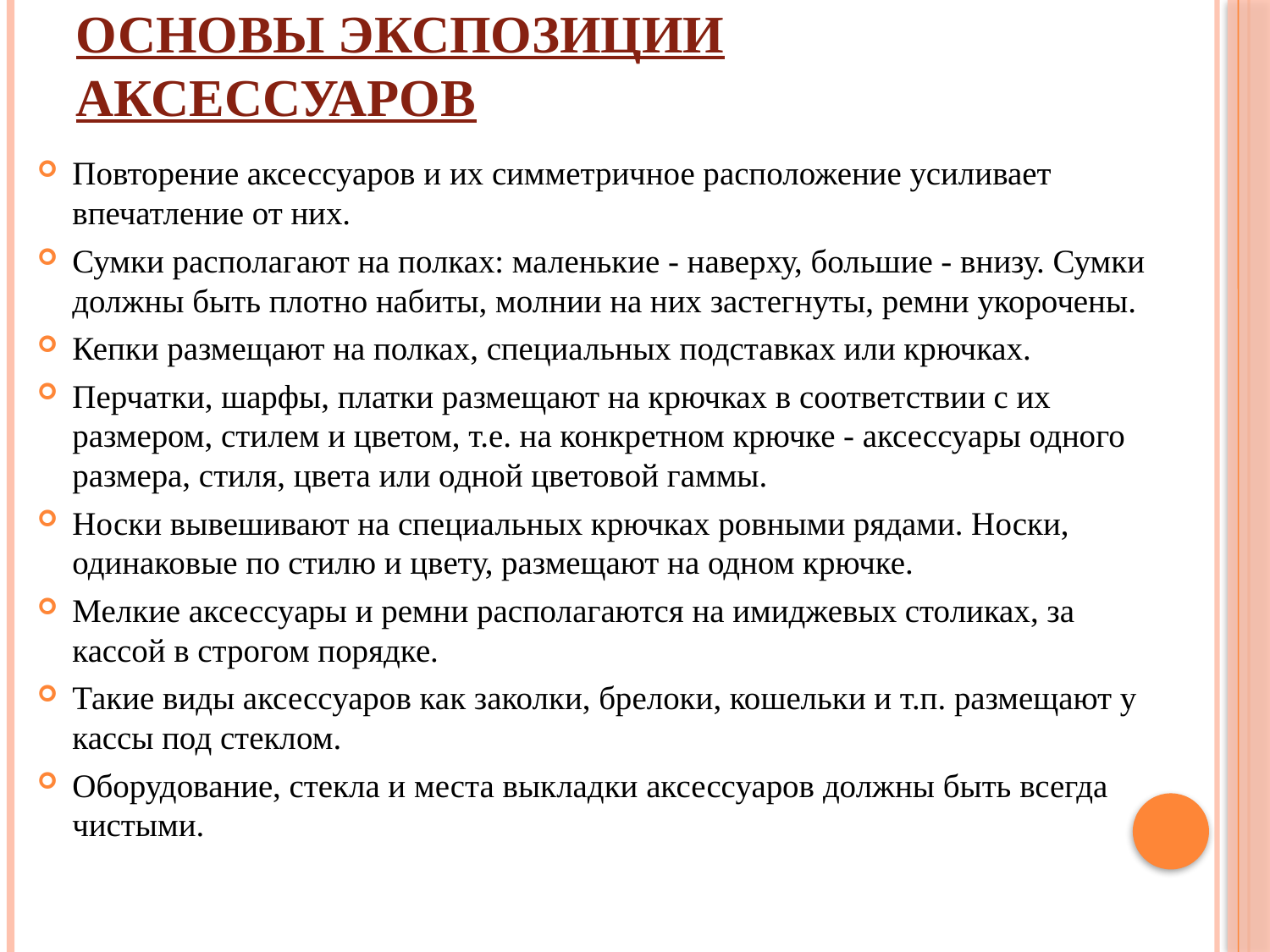

# Основы экспозиции аксессуаров
Повторение аксессуаров и их симметричное расположение усиливает впечатление от них.
Сумки располагают на полках: маленькие - наверху, большие - внизу. Сумки должны быть плотно набиты, молнии на них застегнуты, ремни укорочены.
Кепки размещают на полках, специальных подставках или крючках.
Перчатки, шарфы, платки размещают на крючках в соответствии с их размером, стилем и цветом, т.е. на конкретном крючке - аксессуары одного размера, стиля, цвета или одной цветовой гаммы.
Носки вывешивают на специальных крючках ровными рядами. Носки, одинаковые по стилю и цвету, размещают на одном крючке.
Мелкие аксессуары и ремни располагаются на имиджевых столиках, за кассой в строгом порядке.
Такие виды аксессуаров как заколки, брелоки, кошельки и т.п. размещают у кассы под стеклом.
Оборудование, стекла и места выкладки аксессуаров должны быть всегда чистыми.